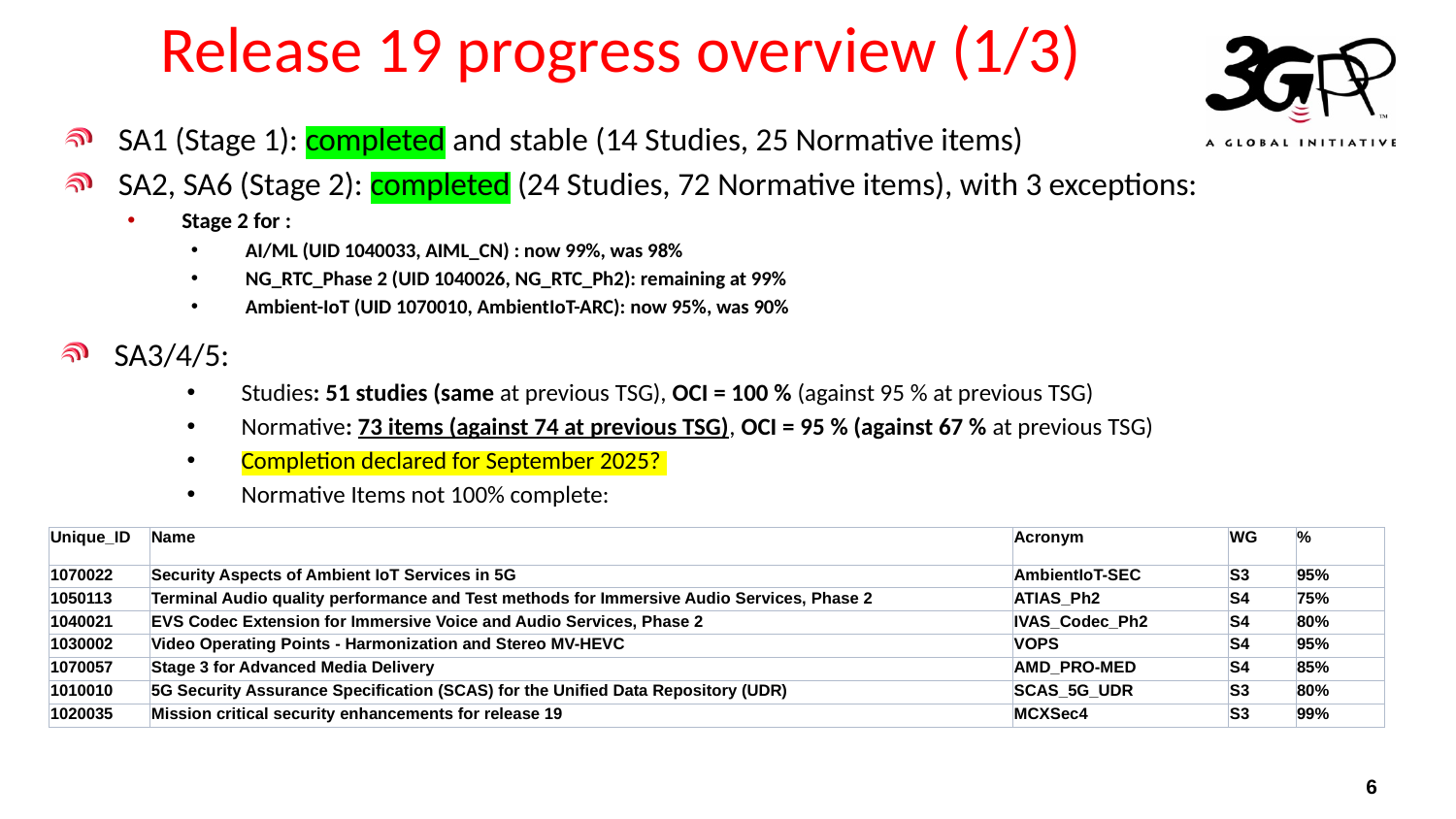

# Release 19 progress overview (1/3)
SA1 (Stage 1): completed and stable (14 Studies, 25 Normative items)
SA2, SA6 (Stage 2): completed (24 Studies, 72 Normative items), with 3 exceptions:
Stage 2 for :
AI/ML (UID 1040033, AIML_CN) : now 99%, was 98%
NG_RTC_Phase 2 (UID 1040026, NG_RTC_Ph2): remaining at 99%
Ambient-IoT (UID 1070010, AmbientIoT-ARC): now 95%, was 90%

SA3/4/5:
Studies: 51 studies (same at previous TSG), OCI = 100 % (against 95 % at previous TSG)
Normative: 73 items (against 74 at previous TSG), OCI = 95 % (against 67 % at previous TSG)
Completion declared for September 2025?
Normative Items not 100% complete:
| Unique\_ID | Name | Acronym | WG | % |
| --- | --- | --- | --- | --- |
| 1070022 | Security Aspects of Ambient IoT Services in 5G | AmbientIoT-SEC | S3 | 95% |
| 1050113 | Terminal Audio quality performance and Test methods for Immersive Audio Services, Phase 2 | ATIAS\_Ph2 | S4 | 75% |
| 1040021 | EVS Codec Extension for Immersive Voice and Audio Services, Phase 2 | IVAS\_Codec\_Ph2 | S4 | 80% |
| 1030002 | Video Operating Points - Harmonization and Stereo MV-HEVC | VOPS | S4 | 95% |
| 1070057 | Stage 3 for Advanced Media Delivery | AMD\_PRO-MED | S4 | 85% |
| 1010010 | 5G Security Assurance Specification (SCAS) for the Unified Data Repository (UDR) | SCAS\_5G\_UDR | S3 | 80% |
| 1020035 | Mission critical security enhancements for release 19 | MCXSec4 | S3 | 99% |